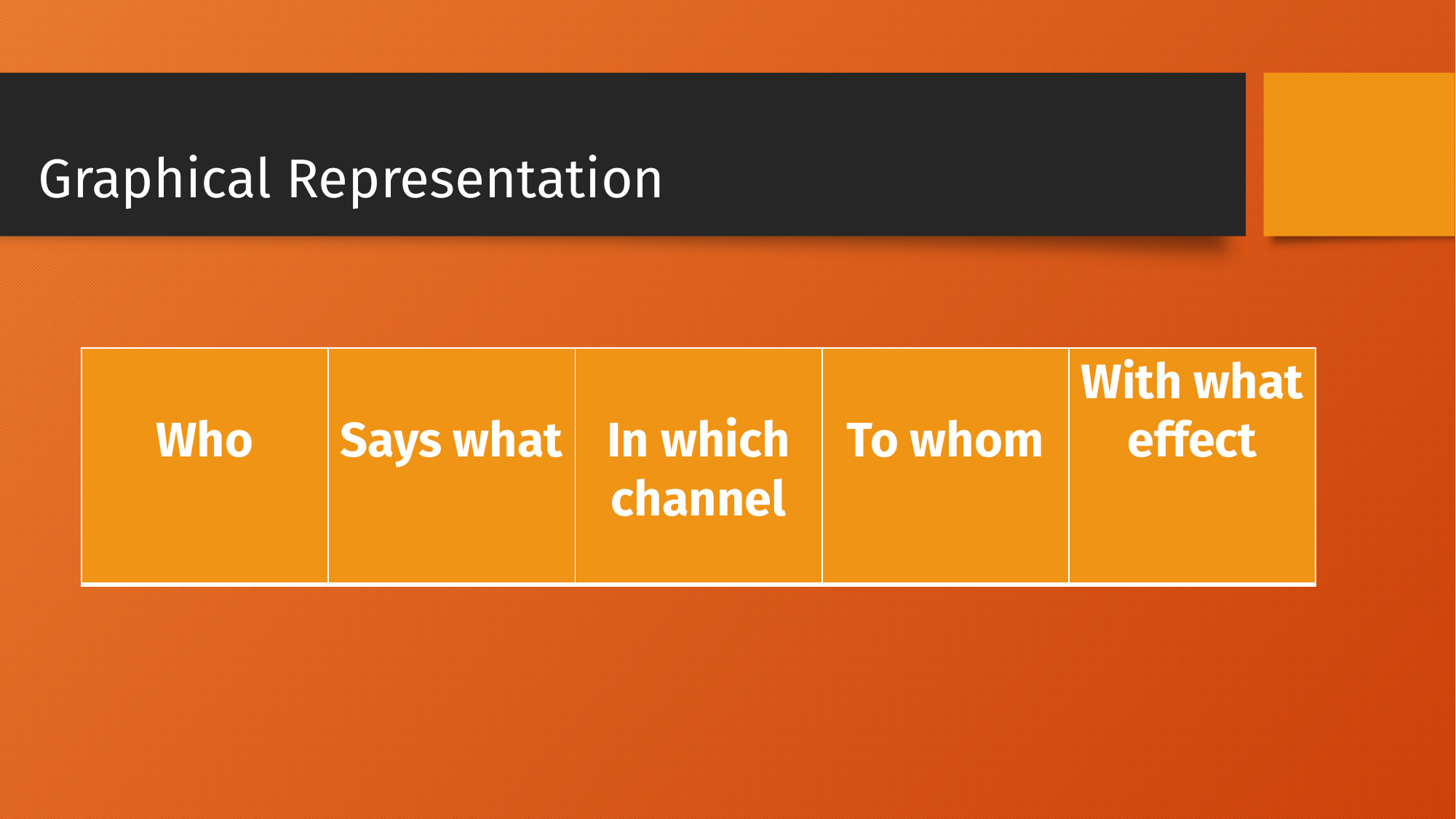

# Graphical Representation
| Who | Says what | In which channel | To whom | With what effect |
| --- | --- | --- | --- | --- |